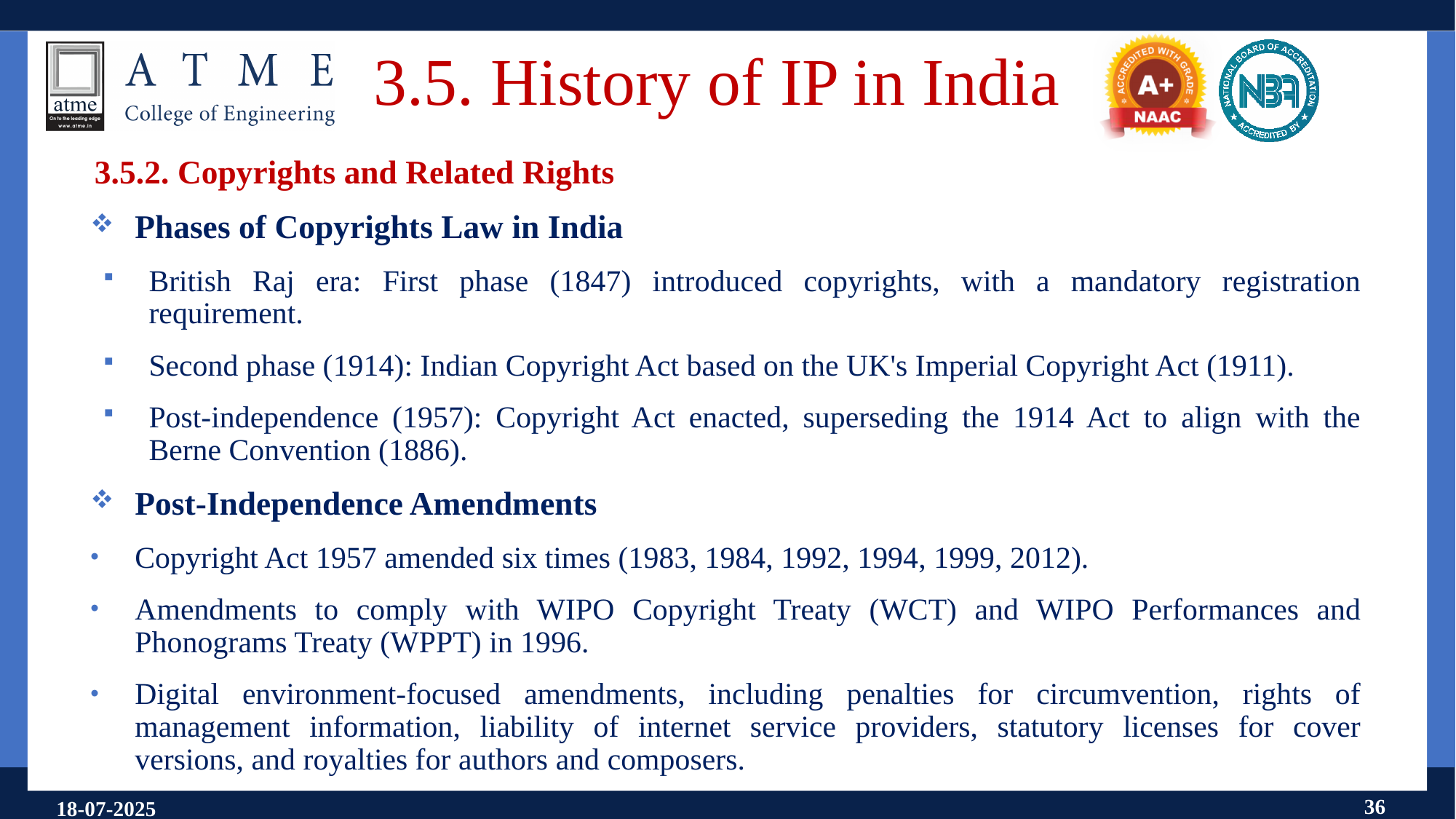

# 3.5. History of IP in India
3.5.2. Copyrights and Related Rights
Phases of Copyrights Law in India
British Raj era: First phase (1847) introduced copyrights, with a mandatory registration requirement.
Second phase (1914): Indian Copyright Act based on the UK's Imperial Copyright Act (1911).
Post-independence (1957): Copyright Act enacted, superseding the 1914 Act to align with the Berne Convention (1886).
Post-Independence Amendments
Copyright Act 1957 amended six times (1983, 1984, 1992, 1994, 1999, 2012).
Amendments to comply with WIPO Copyright Treaty (WCT) and WIPO Performances and Phonograms Treaty (WPPT) in 1996.
Digital environment-focused amendments, including penalties for circumvention, rights of management information, liability of internet service providers, statutory licenses for cover versions, and royalties for authors and composers.
36
18-07-2025